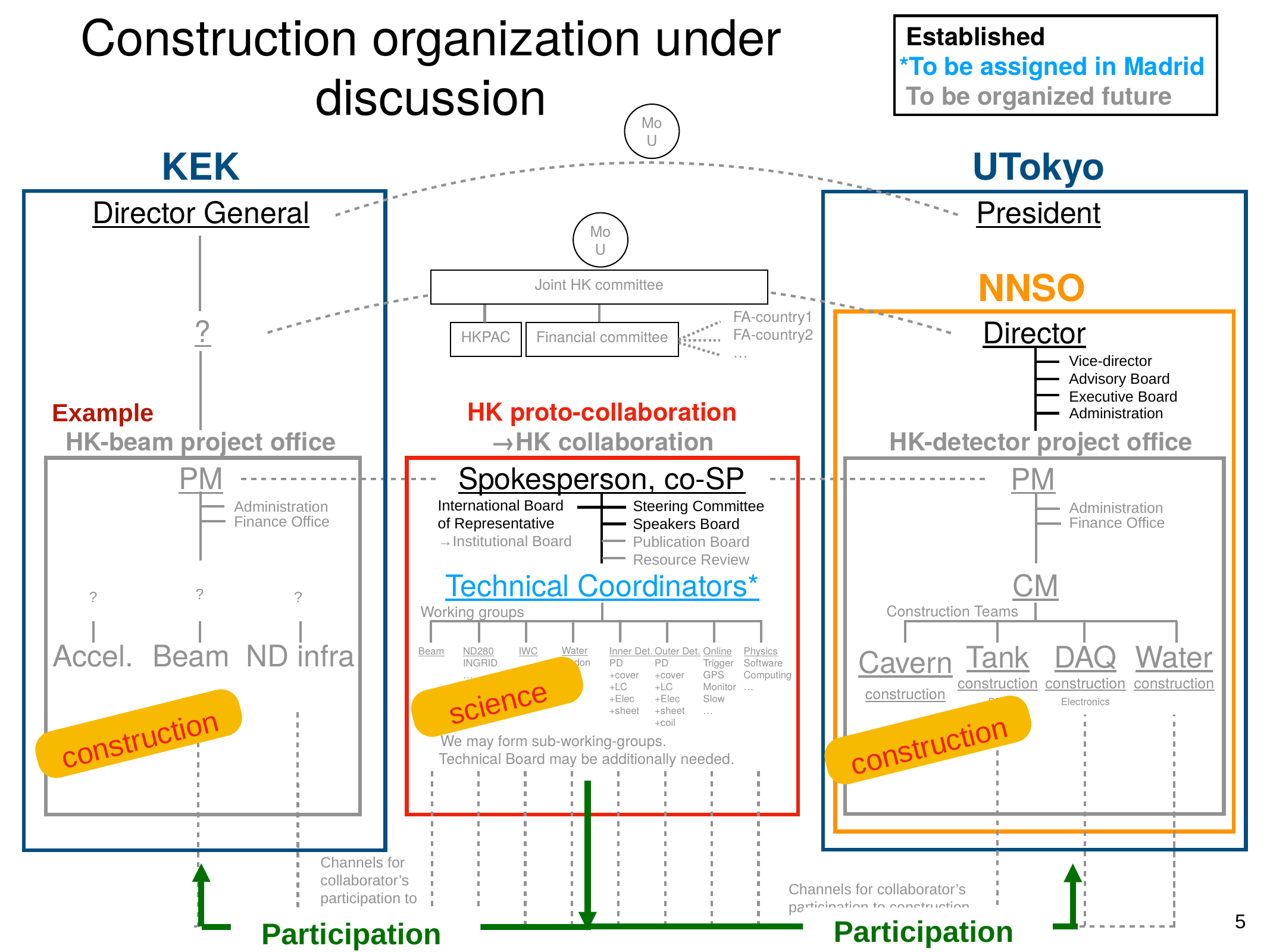

Construction organization under discussion
 Established
*To be assigned in Madrid
 To be organized future
MoU
KEK
UTokyo

Director General
President

MoU

NNSO
Joint HK committee

FA-country1
FA-country2
…

?
Director

HKPAC
Financial committee

Vice-director
Advisory Board
Executive Board

HK proto-collaboration
→HK collaboration
Example
Administration
HK-beam project office
HK-detector project office
PM
Spokesperson, co-SP
PM

International Board of Representative
→Institutional Board

Administration
Steering Committee
Speakers Board
Publication Board
Resource Review

Administration

Finance Office
Finance Office

Technical Coordinators*
CM
?
?
?
Construction Teams
Working groups

Accel.
Beam
ND infra
Cavern
construction
Tank
construction
DAQ
construction
Water
construction
Water
Radon
…
Beam
ND280
INGRID
…
IWC
Inner Det.
PD
+cover
+LC
+Elec
+sheet
Outer Det.
PD
+cover
+LC
+Elec
+sheet
+coil
Online
Trigger
GPS
Monitor
Slow
…
Physics
Software
Computing
…
science
PDs
Electronics
construction

construction
We may form sub-working-groups.
Technical Board may be additionally needed.

Channels for collaborator’s participation to construction

Channels for collaborator’s participation to construction
5
Participation
Participation